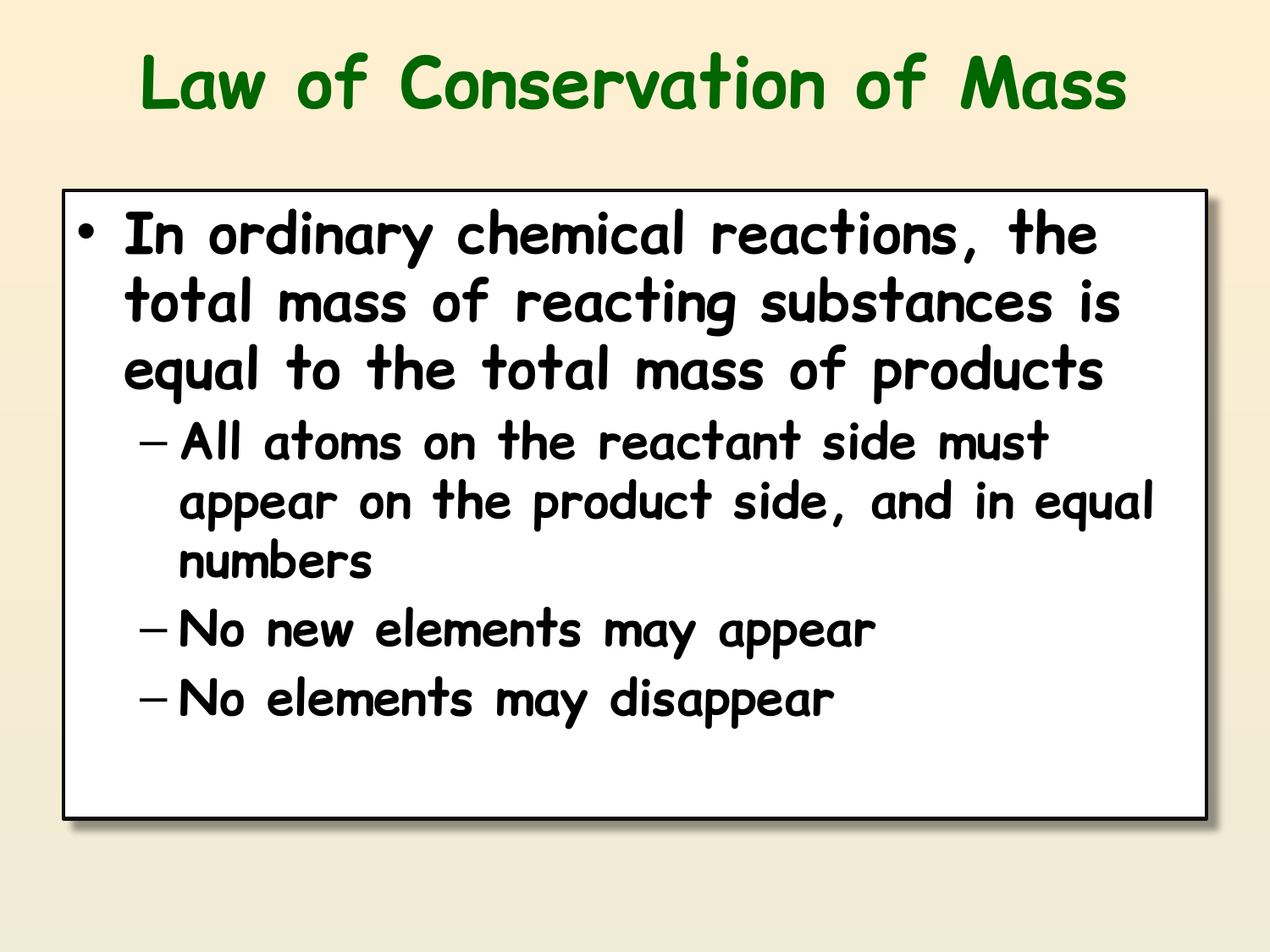

# Law of Conservation of Mass
In ordinary chemical reactions, the total mass of reacting substances is equal to the total mass of products
All atoms on the reactant side must appear on the product side, and in equal numbers
No new elements may appear
No elements may disappear